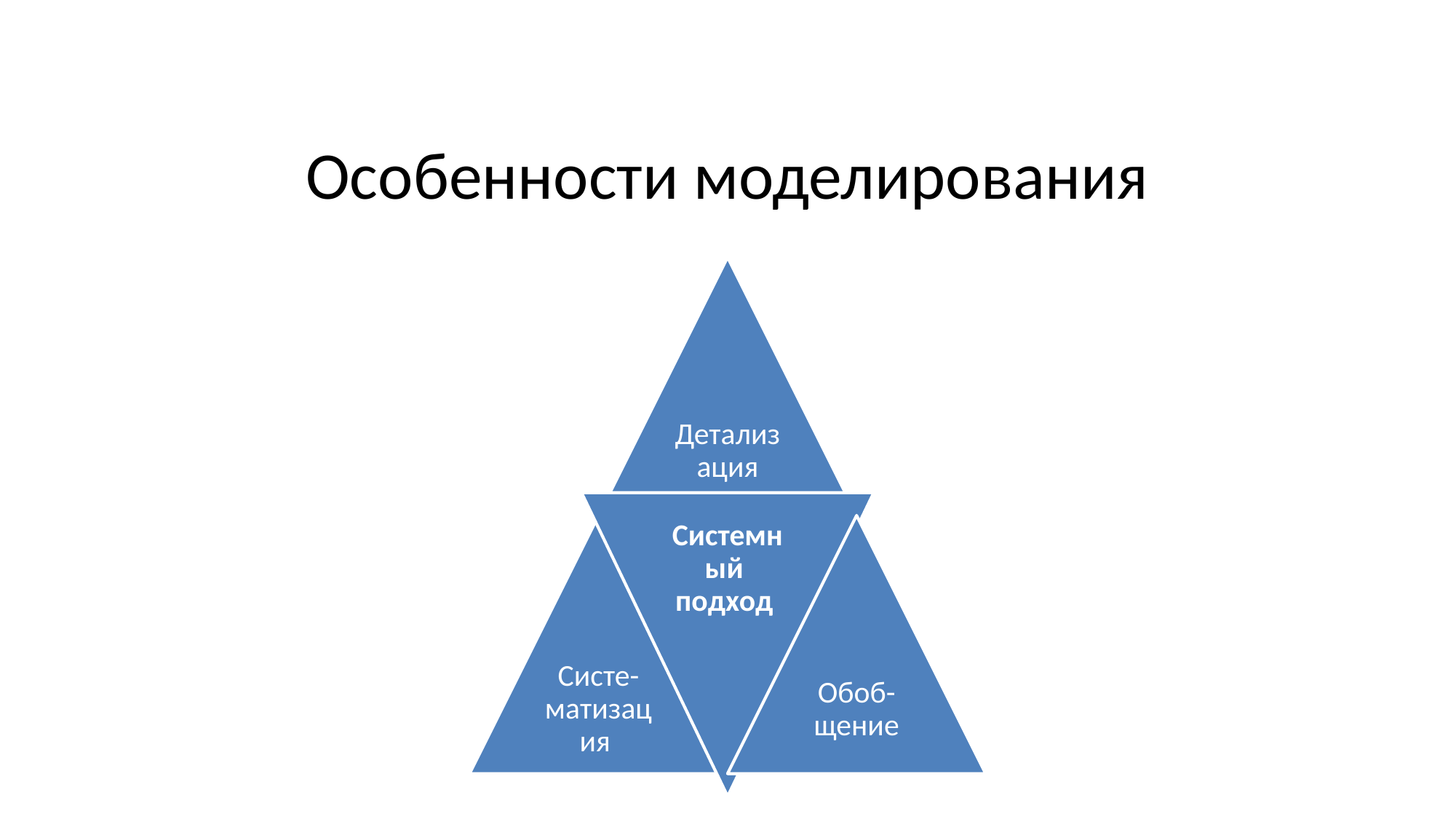

# Особенности моделирования
Детализация
Систе-матизация
Системный  подход
Обоб-щение